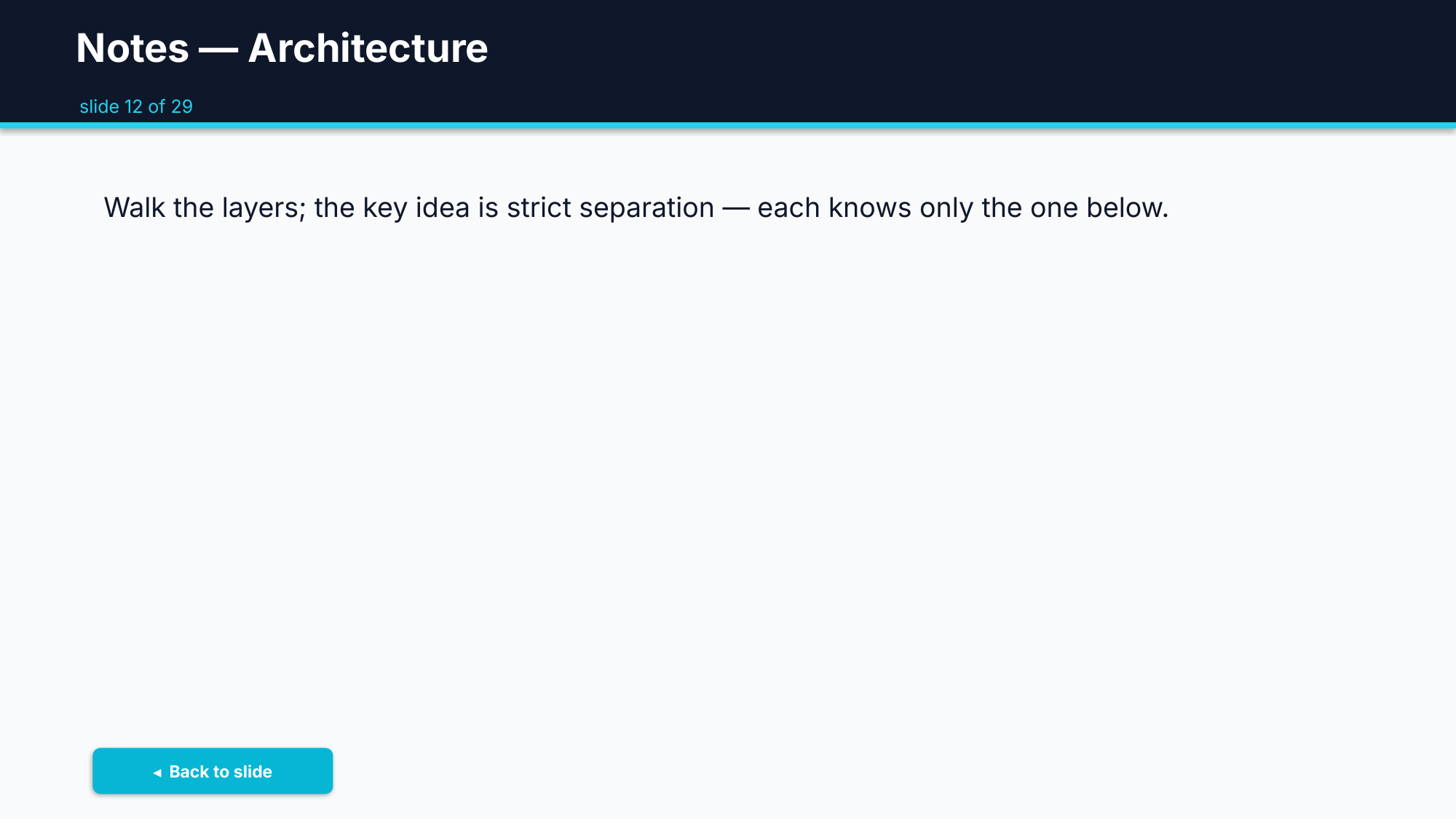

Notes — Architecture
slide 12 of 29

Walk the layers; the key idea is strict separation — each knows only the one below.
◂  Back to slide